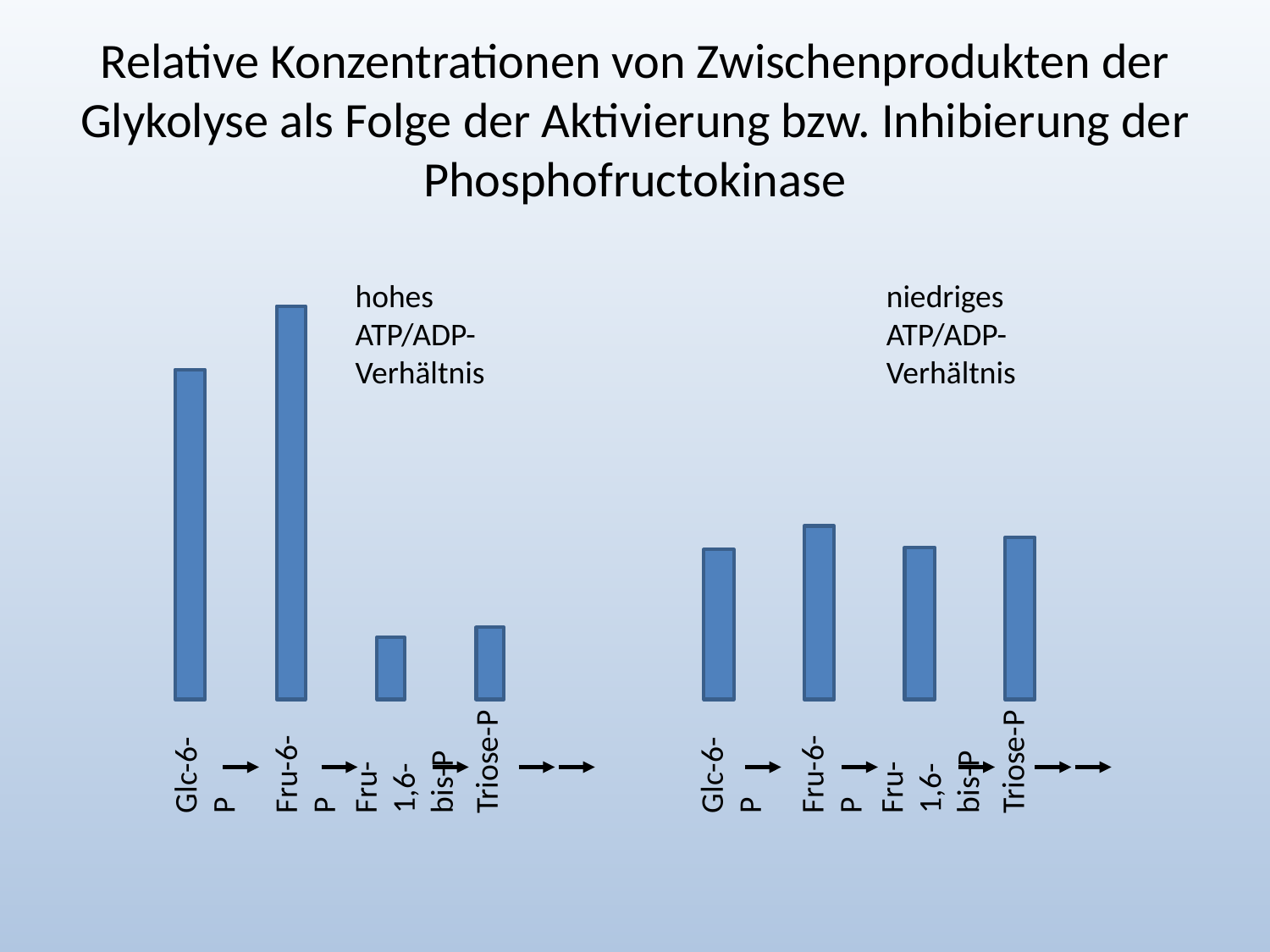

# Relative Konzentrationen von Zwischenprodukten der Glykolyse als Folge der Aktivierung bzw. Inhibierung der Phosphofructokinase
hohes ATP/ADP-Verhältnis

Triose-P
Fru-1,6-bis-P
Glc-6-P
Fru-6-P
niedriges ATP/ADP-Verhältnis

Triose-P
Fru-1,6-bis-P
Glc-6-P
Fru-6-P